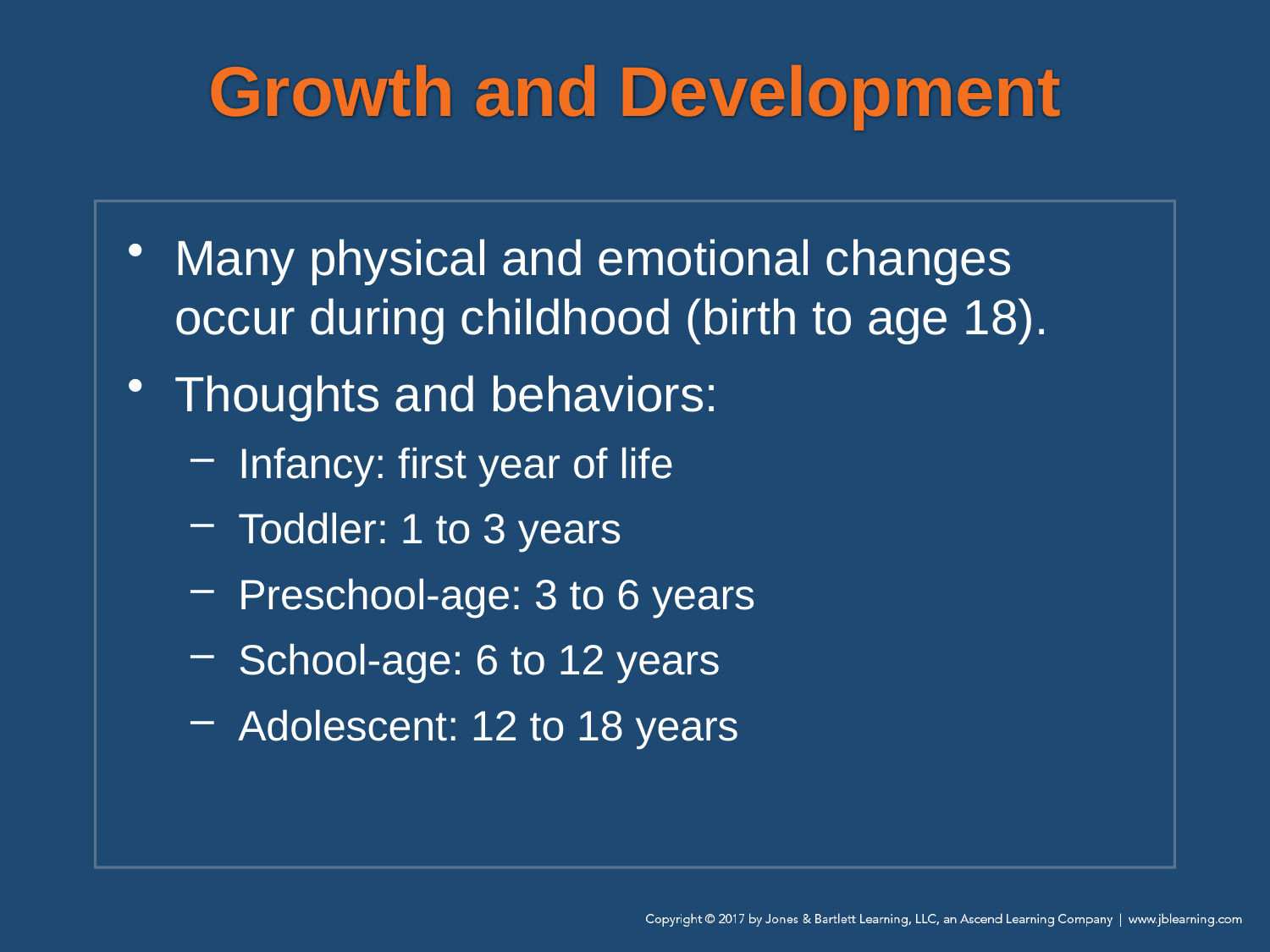

# Growth and Development
Many physical and emotional changes occur during childhood (birth to age 18).
Thoughts and behaviors:
Infancy: first year of life
Toddler: 1 to 3 years
Preschool-age: 3 to 6 years
School-age: 6 to 12 years
Adolescent: 12 to 18 years